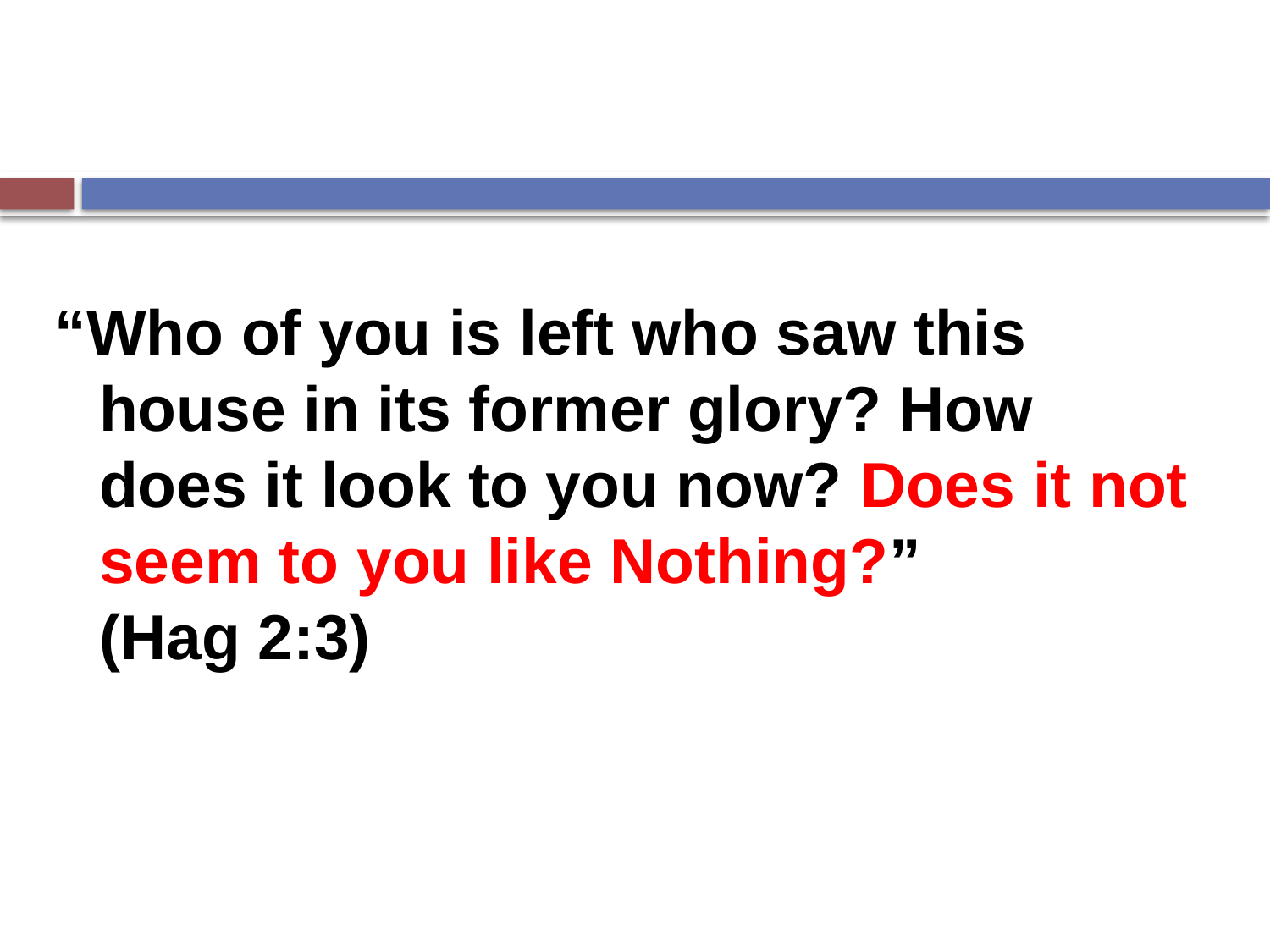

“Who of you is left who saw this house in its former glory? How does it look to you now? Does it not seem to you like Nothing?” (Hag 2:3)